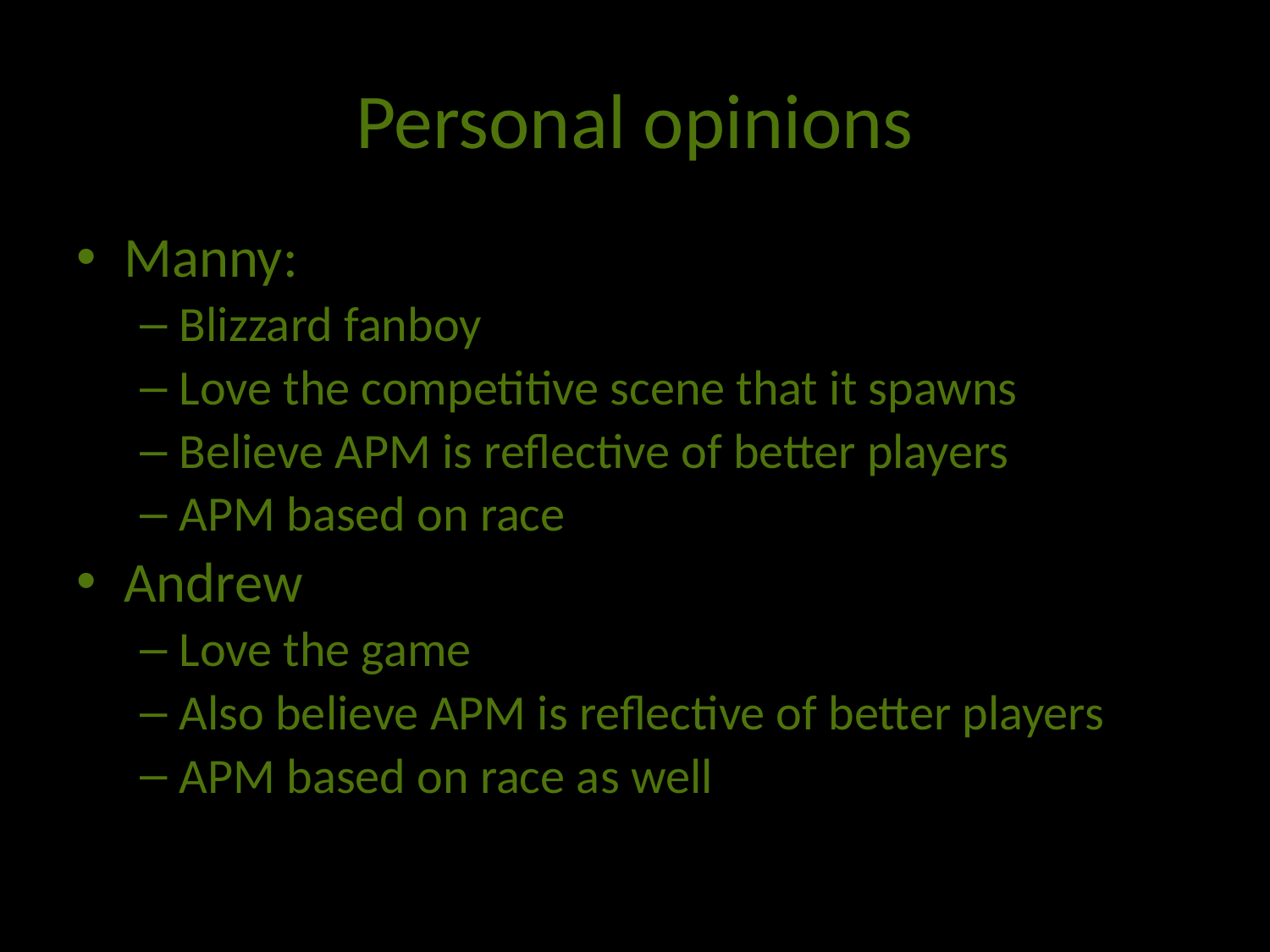

# Personal opinions
Manny:
Blizzard fanboy
Love the competitive scene that it spawns
Believe APM is reflective of better players
APM based on race
Andrew
Love the game
Also believe APM is reflective of better players
APM based on race as well